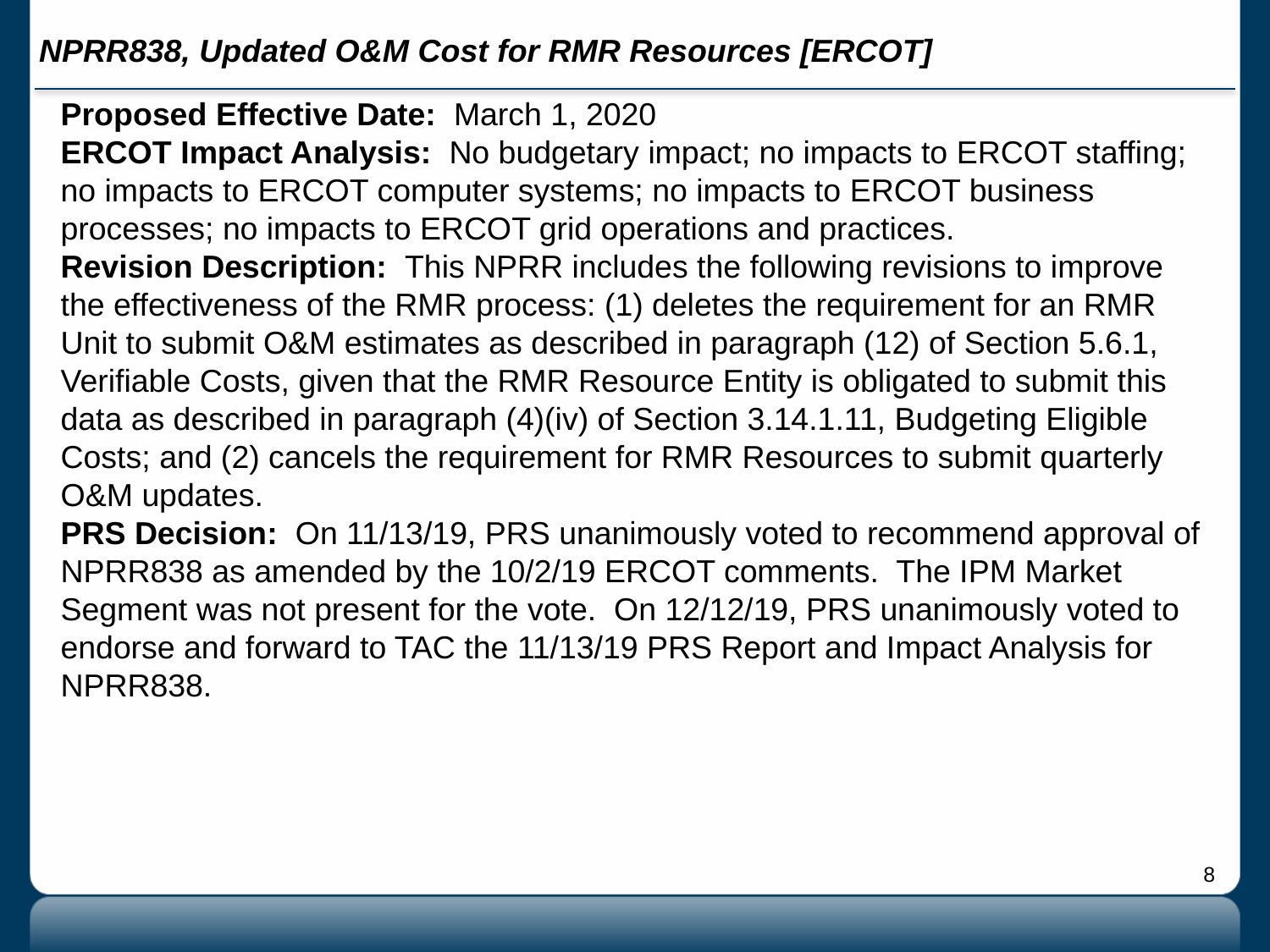

# NPRR838, Updated O&M Cost for RMR Resources [ERCOT]
Proposed Effective Date:  March 1, 2020
ERCOT Impact Analysis:  No budgetary impact; no impacts to ERCOT staffing; no impacts to ERCOT computer systems; no impacts to ERCOT business processes; no impacts to ERCOT grid operations and practices.
Revision Description:  This NPRR includes the following revisions to improve the effectiveness of the RMR process: (1) deletes the requirement for an RMR Unit to submit O&M estimates as described in paragraph (12) of Section 5.6.1, Verifiable Costs, given that the RMR Resource Entity is obligated to submit this data as described in paragraph (4)(iv) of Section 3.14.1.11, Budgeting Eligible Costs; and (2) cancels the requirement for RMR Resources to submit quarterly O&M updates.
PRS Decision:  On 11/13/19, PRS unanimously voted to recommend approval of NPRR838 as amended by the 10/2/19 ERCOT comments.  The IPM Market Segment was not present for the vote.  On 12/12/19, PRS unanimously voted to endorse and forward to TAC the 11/13/19 PRS Report and Impact Analysis for NPRR838.